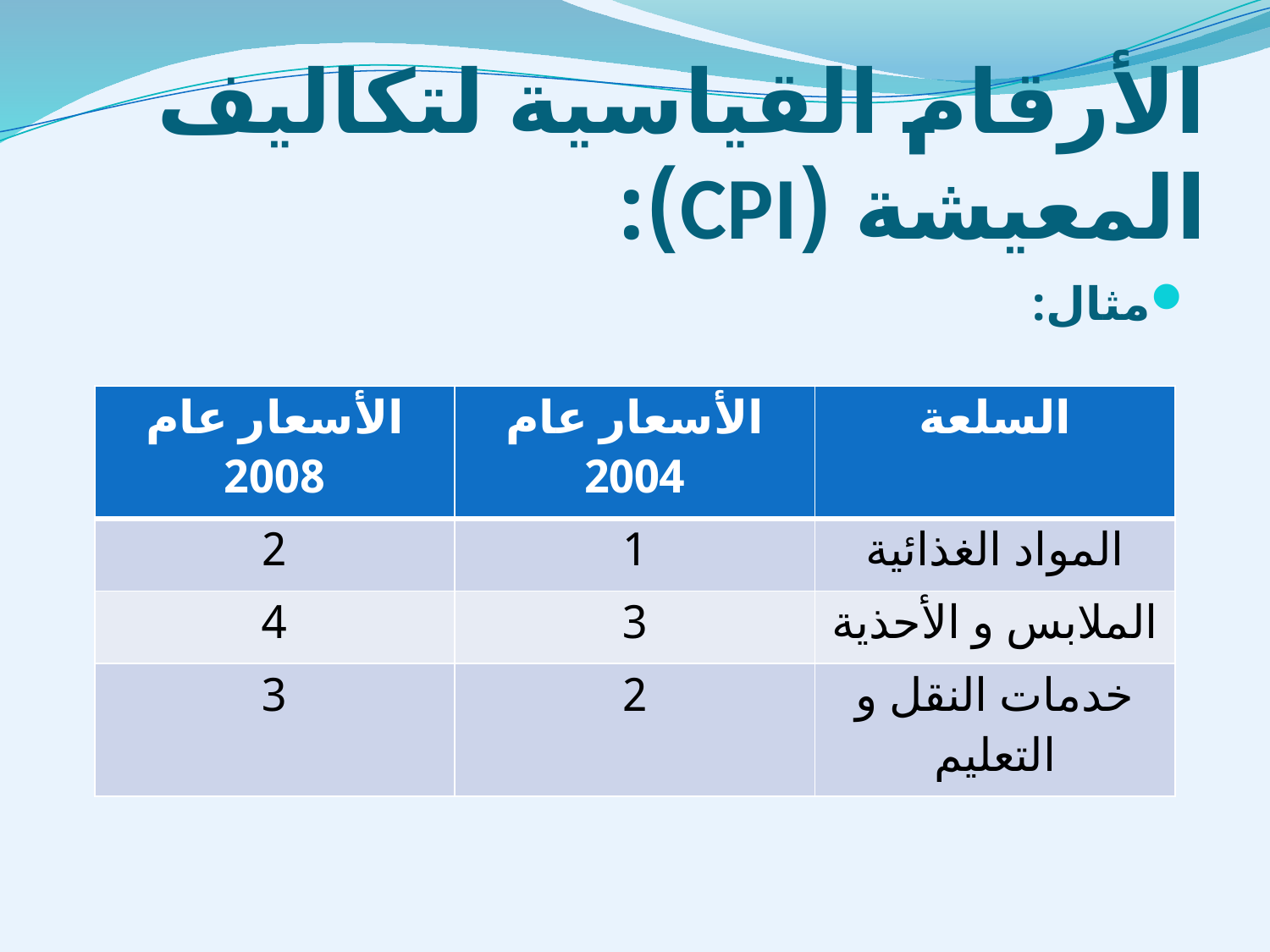

# الأرقام القياسية لتكاليف المعيشة (CPI):
مثال:

| الأسعار عام 2008 | الأسعار عام 2004 | السلعة |
| --- | --- | --- |
| 2 | 1 | المواد الغذائية |
| 4 | 3 | الملابس و الأحذية |
| 3 | 2 | خدمات النقل و التعليم |